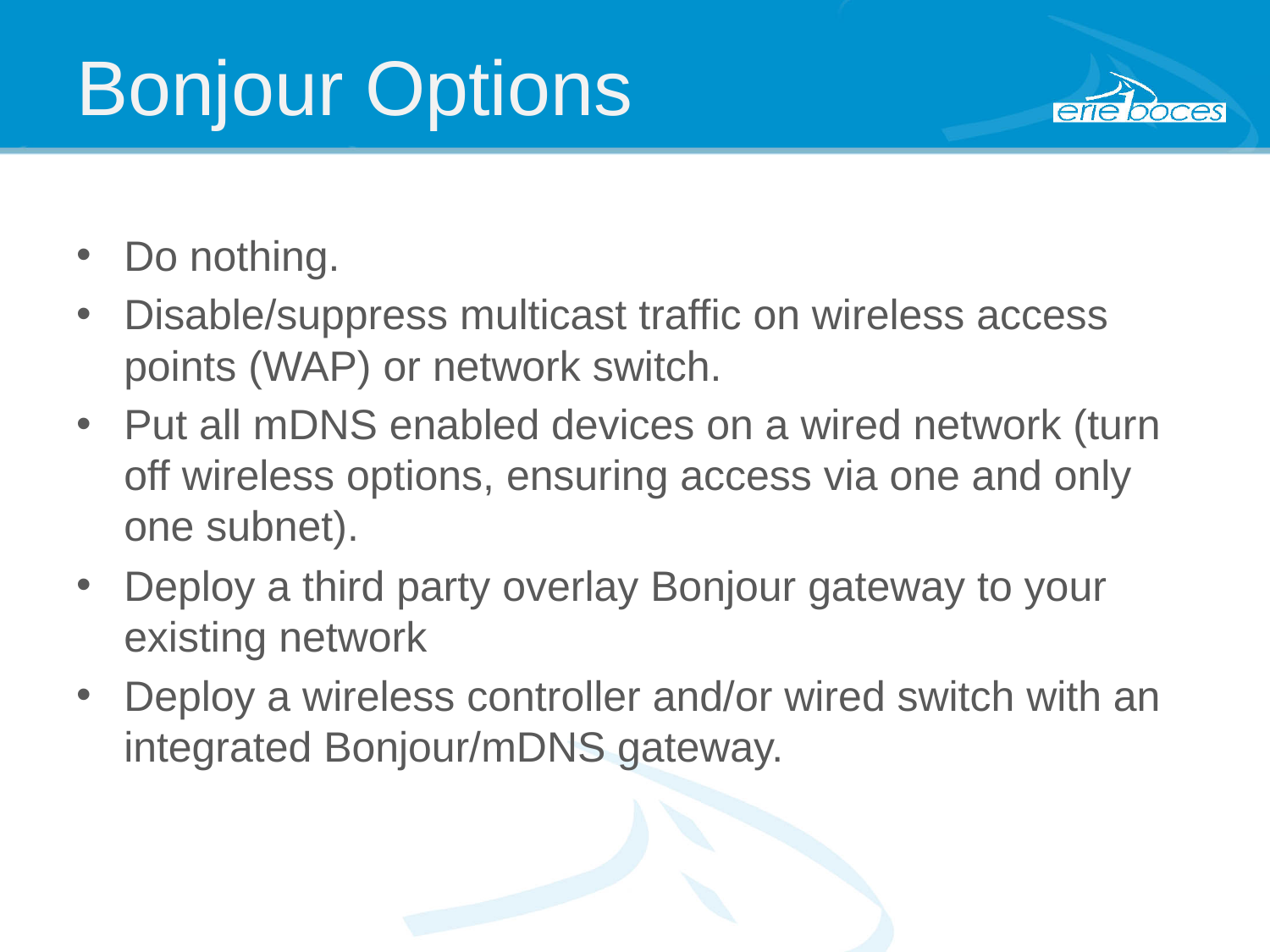

# Bonjour Options
Do nothing.
Disable/suppress multicast traffic on wireless access points (WAP) or network switch.
Put all mDNS enabled devices on a wired network (turn off wireless options, ensuring access via one and only one subnet).
Deploy a third party overlay Bonjour gateway to your existing network
Deploy a wireless controller and/or wired switch with an integrated Bonjour/mDNS gateway.